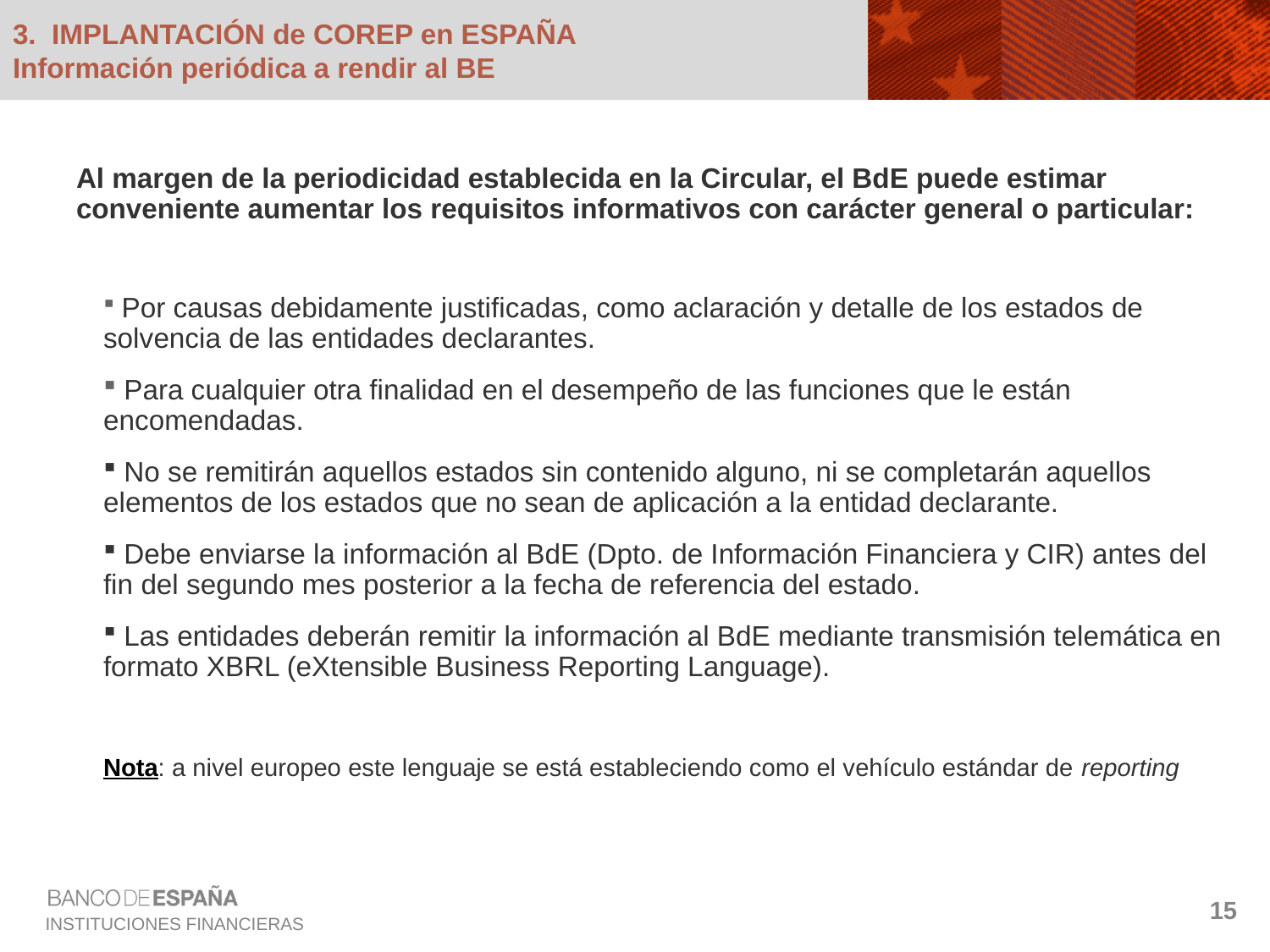

3.  IMPLANTACIÓN de COREP en ESPAÑA
Información periódica a rendir al BE
Al margen de la periodicidad establecida en la Circular, el BdE puede estimar conveniente aumentar los requisitos informativos con carácter general o particular:

 Por causas debidamente justificadas, como aclaración y detalle de los estados de solvencia de las entidades declarantes.
 Para cualquier otra finalidad en el desempeño de las funciones que le están encomendadas.
 No se remitirán aquellos estados sin contenido alguno, ni se completarán aquellos elementos de los estados que no sean de aplicación a la entidad declarante.
 Debe enviarse la información al BdE (Dpto. de Información Financiera y CIR) antes del fin del segundo mes posterior a la fecha de referencia del estado.
 Las entidades deberán remitir la información al BdE mediante transmisión telemática en formato XBRL (eXtensible Business Reporting Language).

Nota: a nivel europeo este lenguaje se está estableciendo como el vehículo estándar de reporting
15